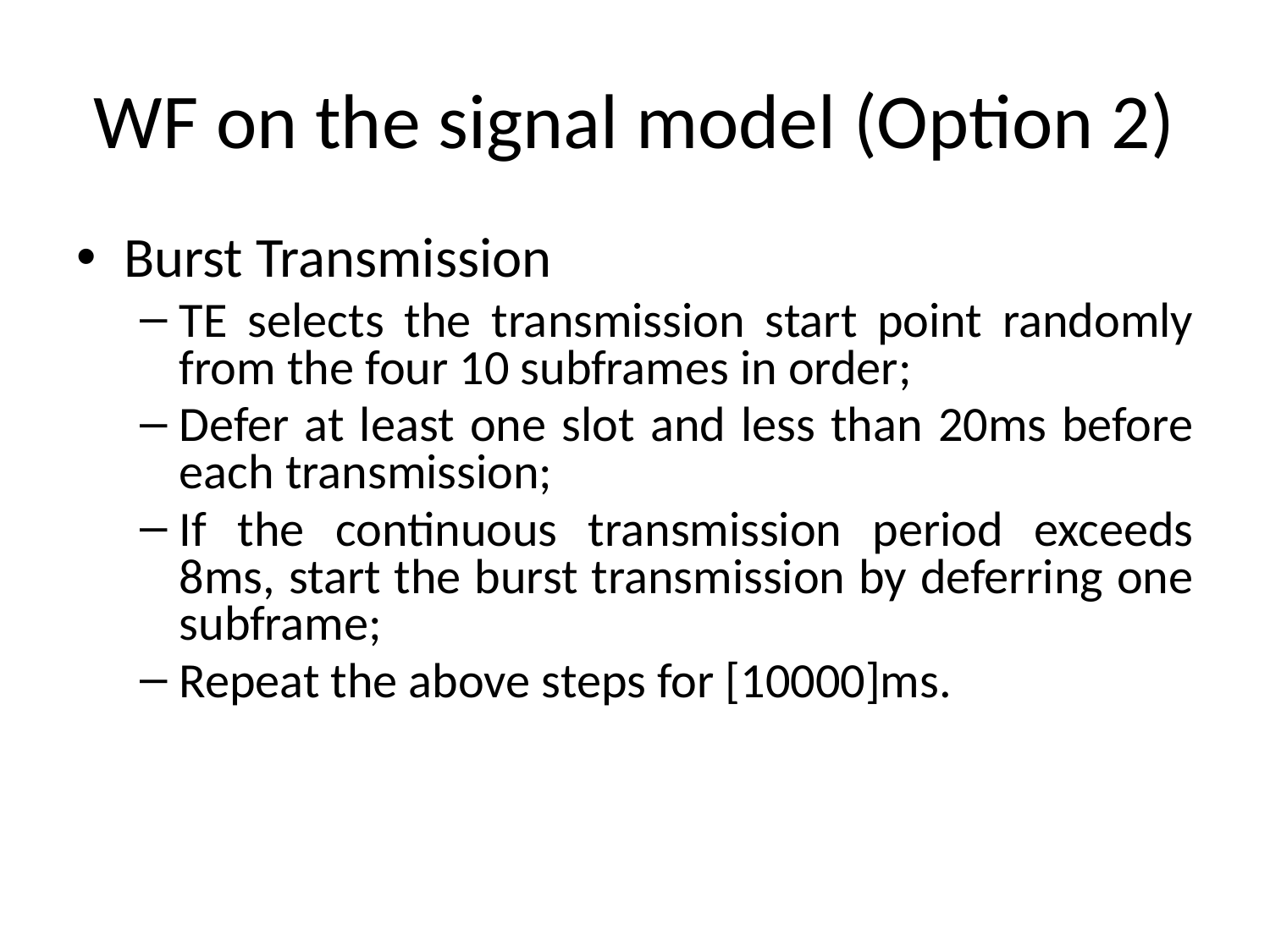

# WF on the signal model (Option 2)
Burst Transmission
TE selects the transmission start point randomly from the four 10 subframes in order;
Defer at least one slot and less than 20ms before each transmission;
If the continuous transmission period exceeds 8ms, start the burst transmission by deferring one subframe;
Repeat the above steps for [10000]ms.